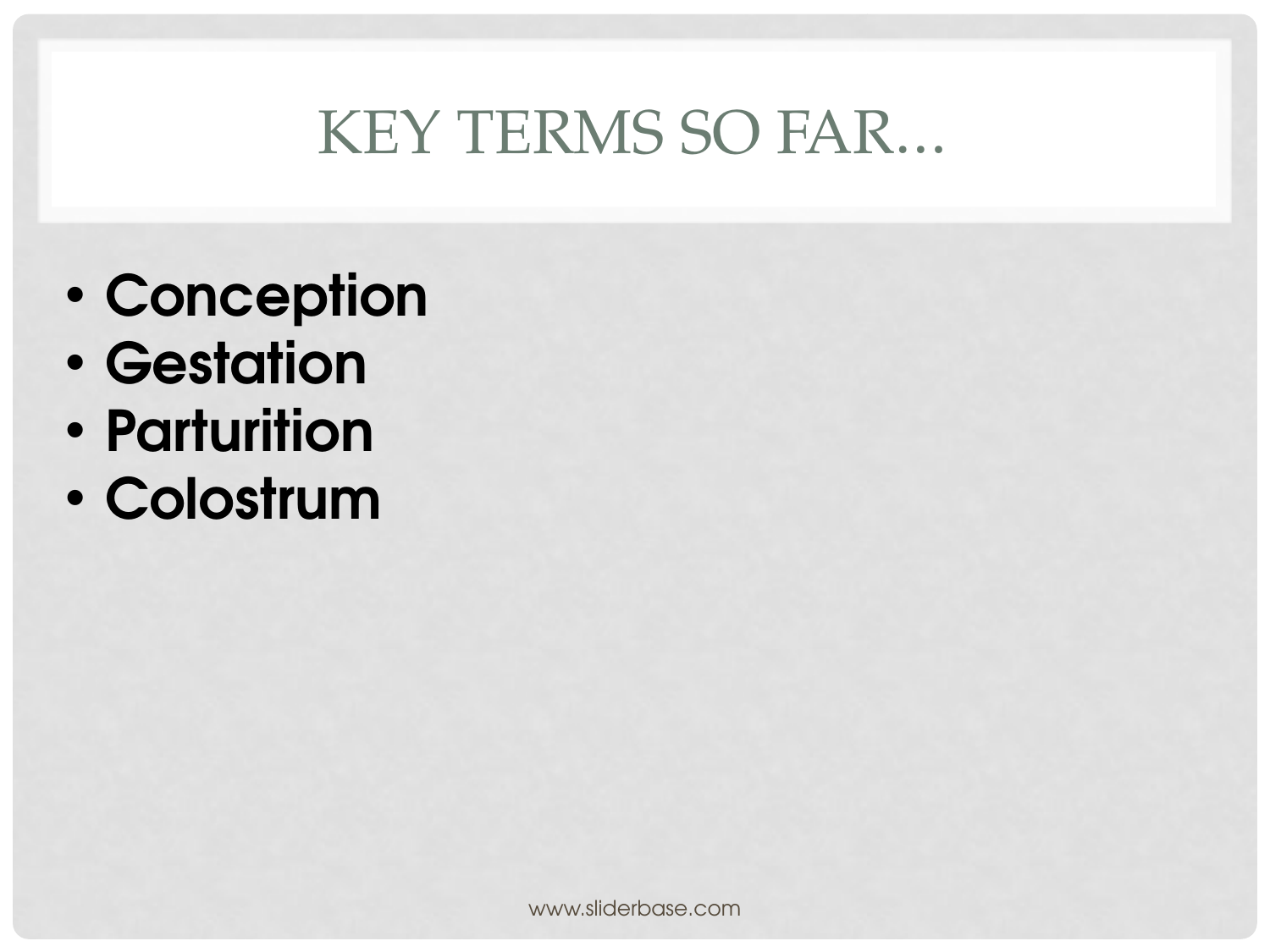

# Key Terms So far…
Conception
Gestation
Parturition
Colostrum

www.sliderbase.com